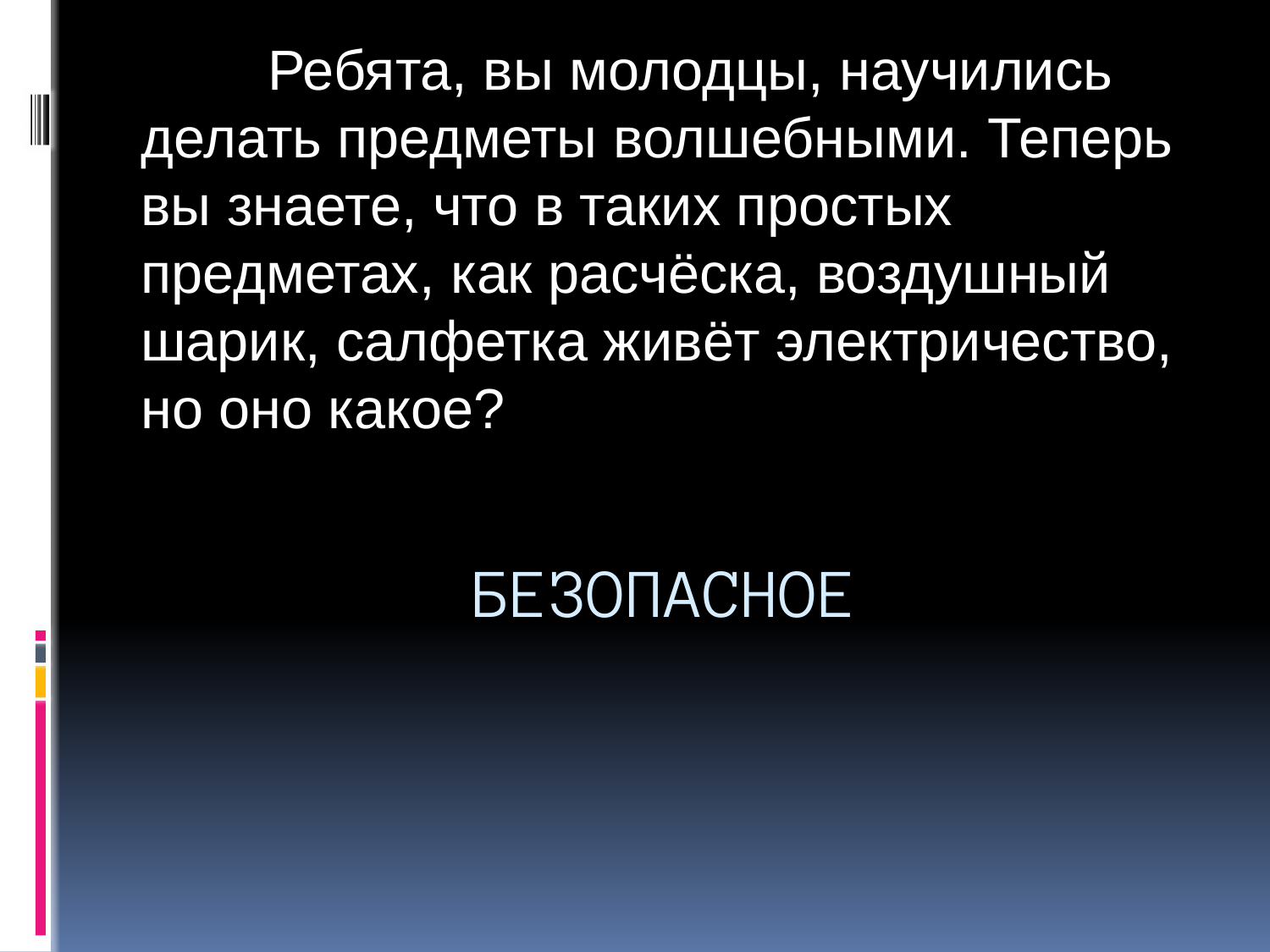

Ребята, вы молодцы, научились делать предметы волшебными. Теперь вы знаете, что в таких простых предметах, как расчёска, воздушный шарик, салфетка живёт электричество, но оно какое?
# Безопасное